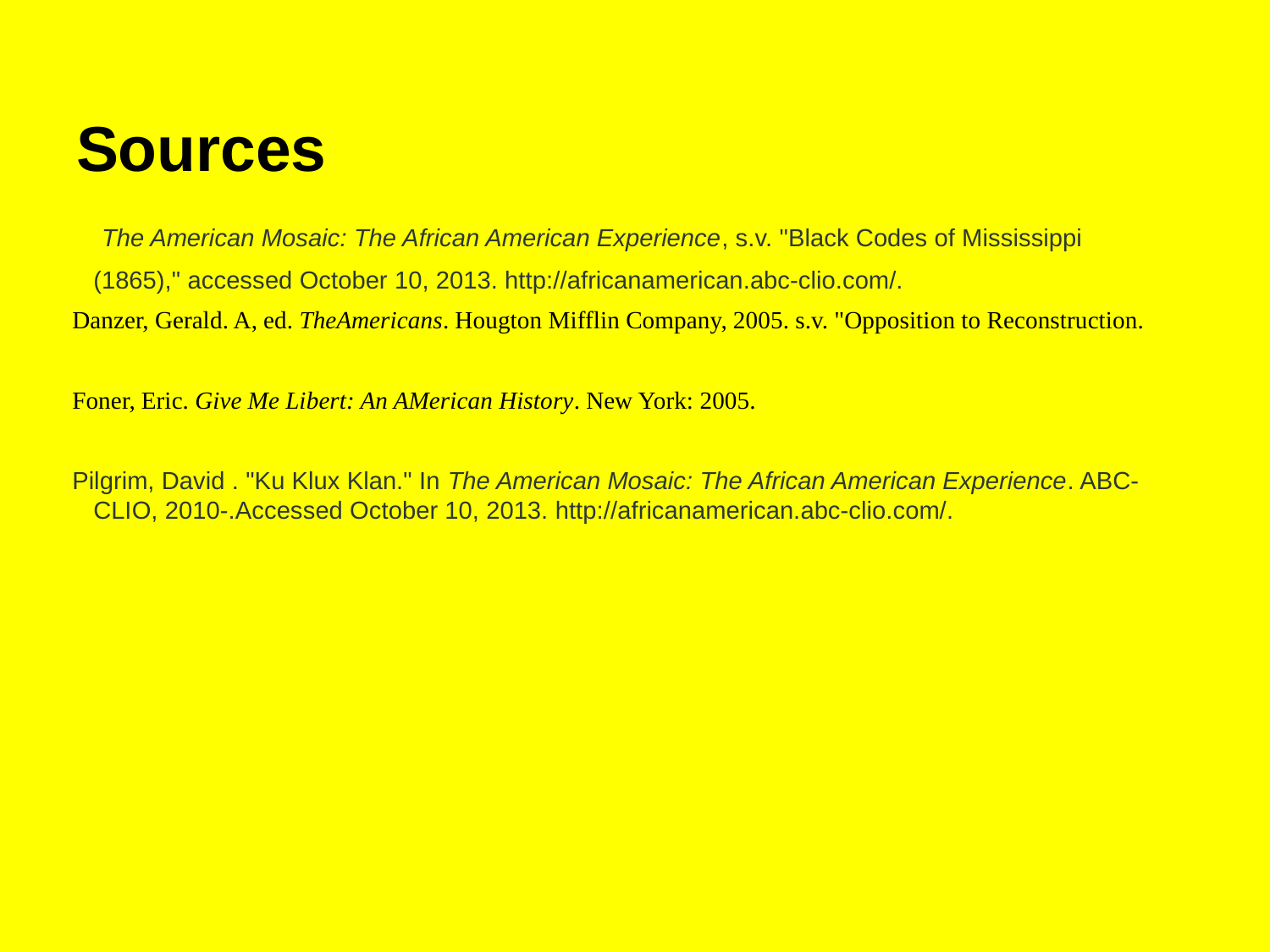

# Sources
      The American Mosaic: The African American Experience, s.v. "Black Codes of Mississippi (1865)," accessed October 10, 2013. http://africanamerican.abc-clio.com/.
Danzer, Gerald. A, ed. TheAmericans. Hougton Mifflin Company, 2005. s.v. "Opposition to Reconstruction.

Foner, Eric. Give Me Libert: An AMerican History. New York: 2005.

Pilgrim, David . "Ku Klux Klan." In The American Mosaic: The African American Experience. ABC-CLIO, 2010-.Accessed October 10, 2013. http://africanamerican.abc-clio.com/.